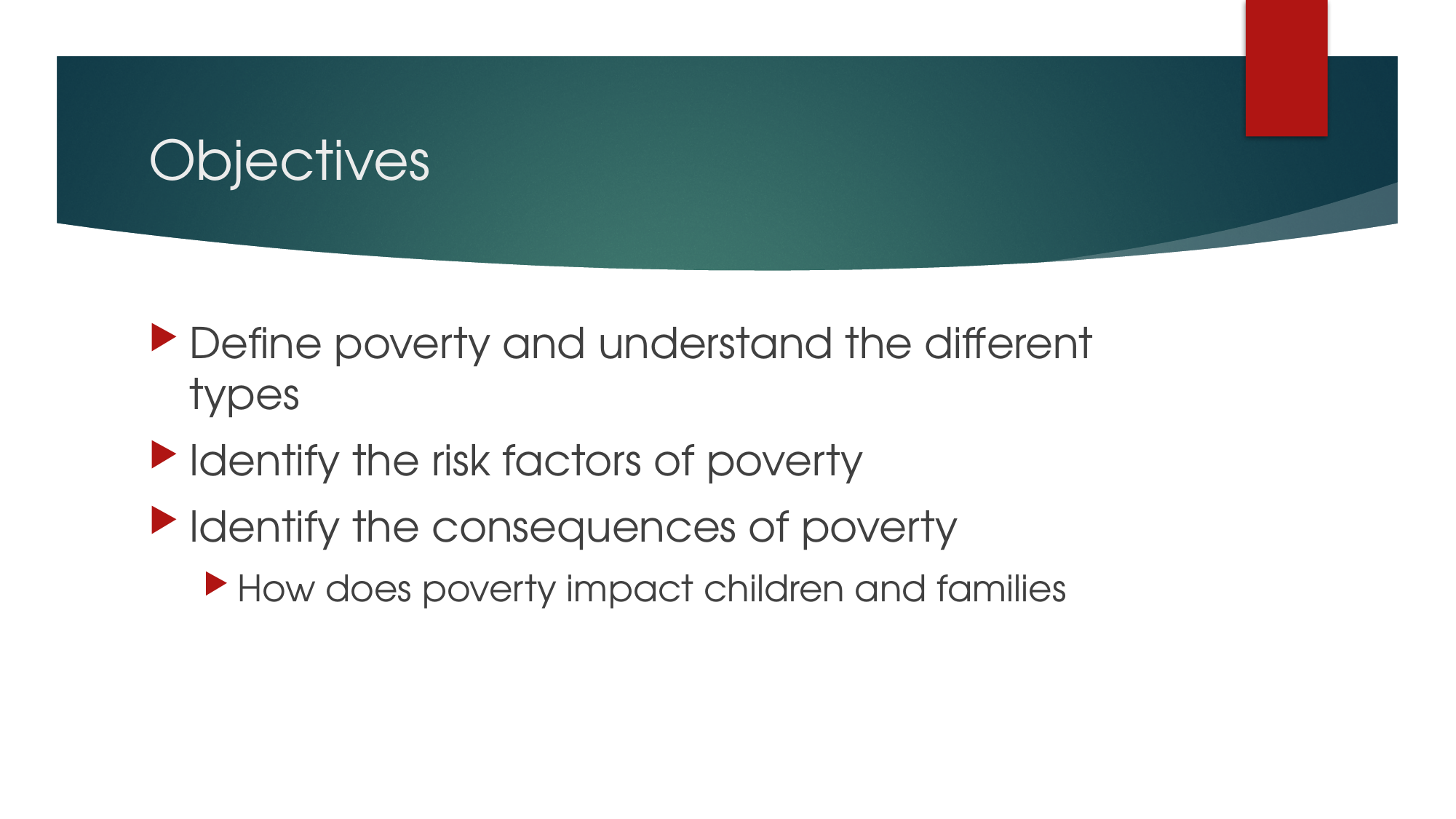

# Objectives
Define poverty and understand the different types
Identify the risk factors of poverty
Identify the consequences of poverty
How does poverty impact children and families